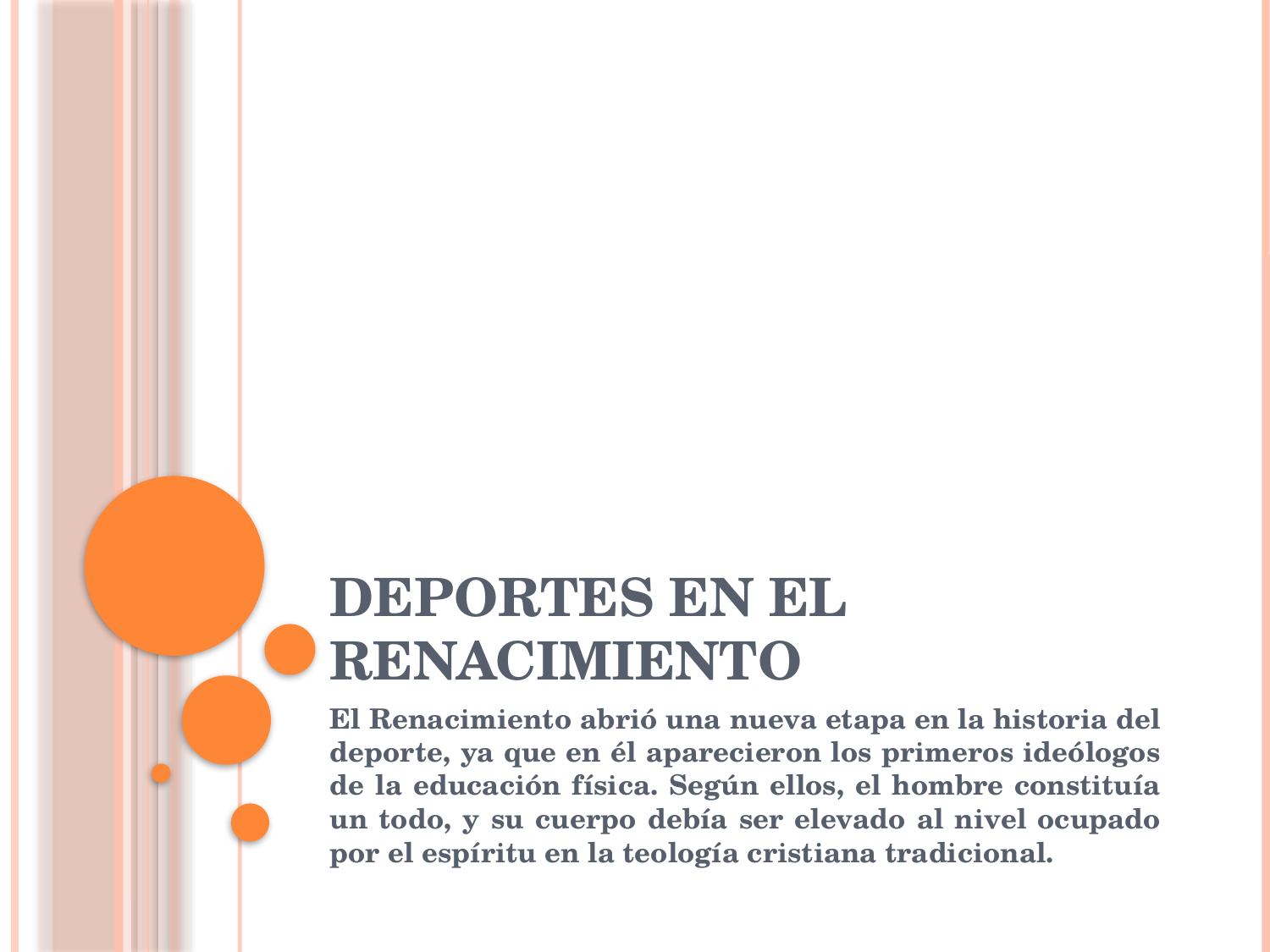

# Deportes en el renacimiento
El Renacimiento abrió una nueva etapa en la historia del deporte, ya que en él aparecieron los primeros ideólogos de la educación física. Según ellos, el hombre constituía un todo, y su cuerpo debía ser elevado al nivel ocupado por el espíritu en la teología cristiana tradicional.